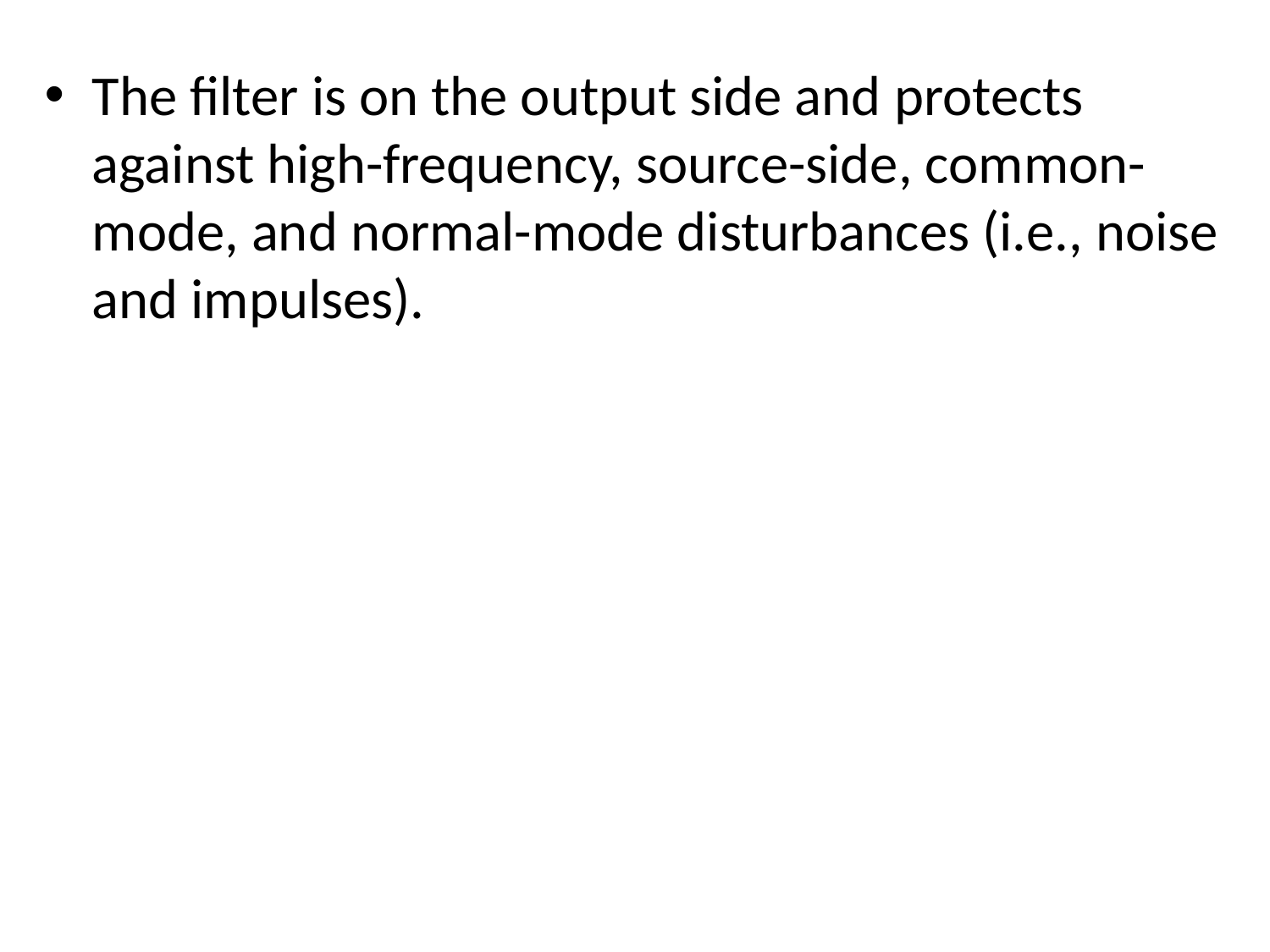

The filter is on the output side and protects against high-frequency, source-side, common-mode, and normal-mode disturbances (i.e., noise and impulses).